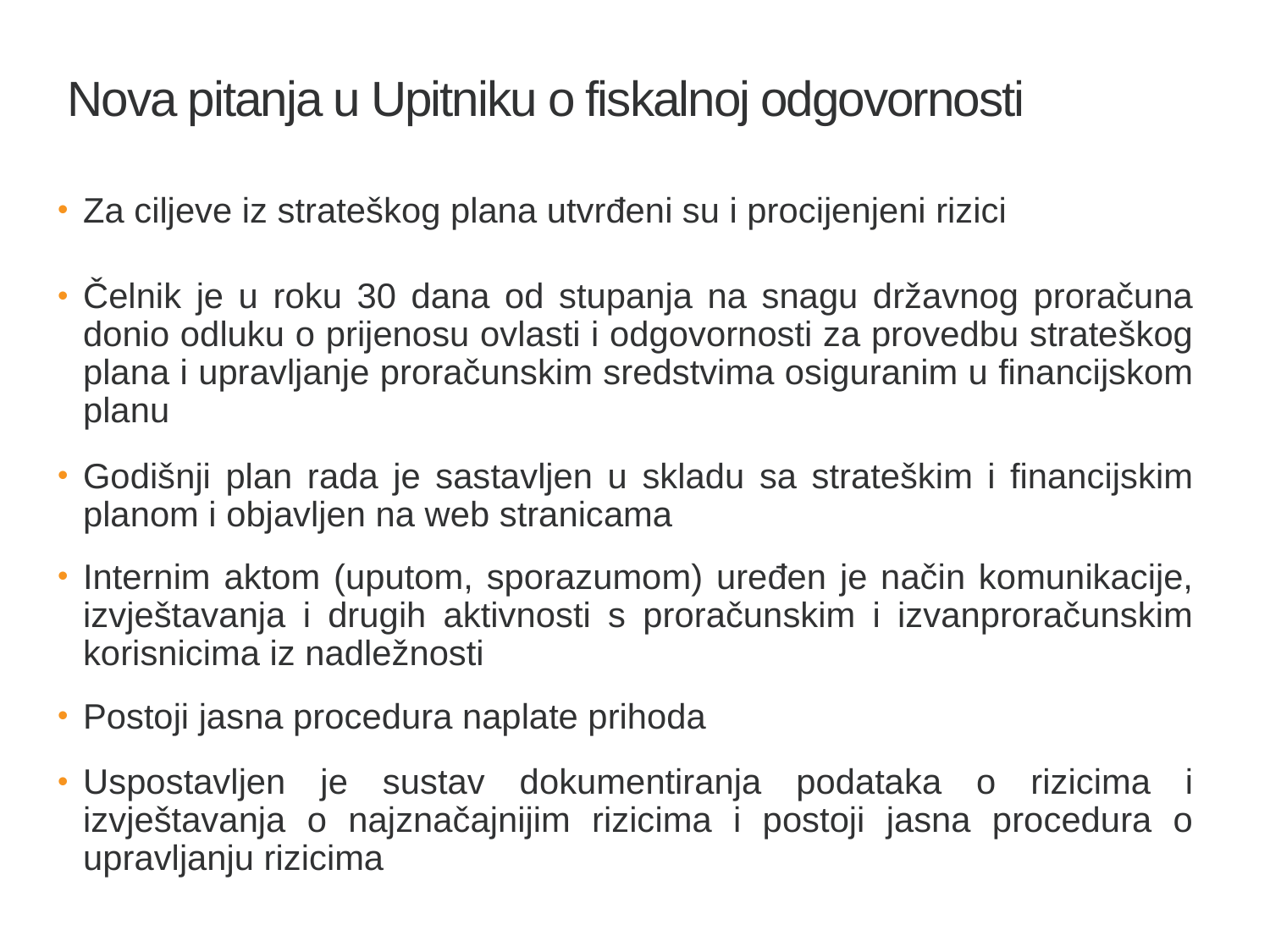

Nova pitanja u Upitniku o fiskalnoj odgovornosti
Za ciljeve iz strateškog plana utvrđeni su i procijenjeni rizici

Čelnik je u roku 30 dana od stupanja na snagu državnog proračuna donio odluku o prijenosu ovlasti i odgovornosti za provedbu strateškog plana i upravljanje proračunskim sredstvima osiguranim u financijskom planu

Godišnji plan rada je sastavljen u skladu sa strateškim i financijskim planom i objavljen na web stranicama

Internim aktom (uputom, sporazumom) uređen je način komunikacije, izvještavanja i drugih aktivnosti s proračunskim i izvanproračunskim korisnicima iz nadležnosti

Postoji jasna procedura naplate prihoda

Uspostavljen je sustav dokumentiranja podataka o rizicima i izvještavanja o najznačajnijim rizicima i postoji jasna procedura o upravljanju rizicima